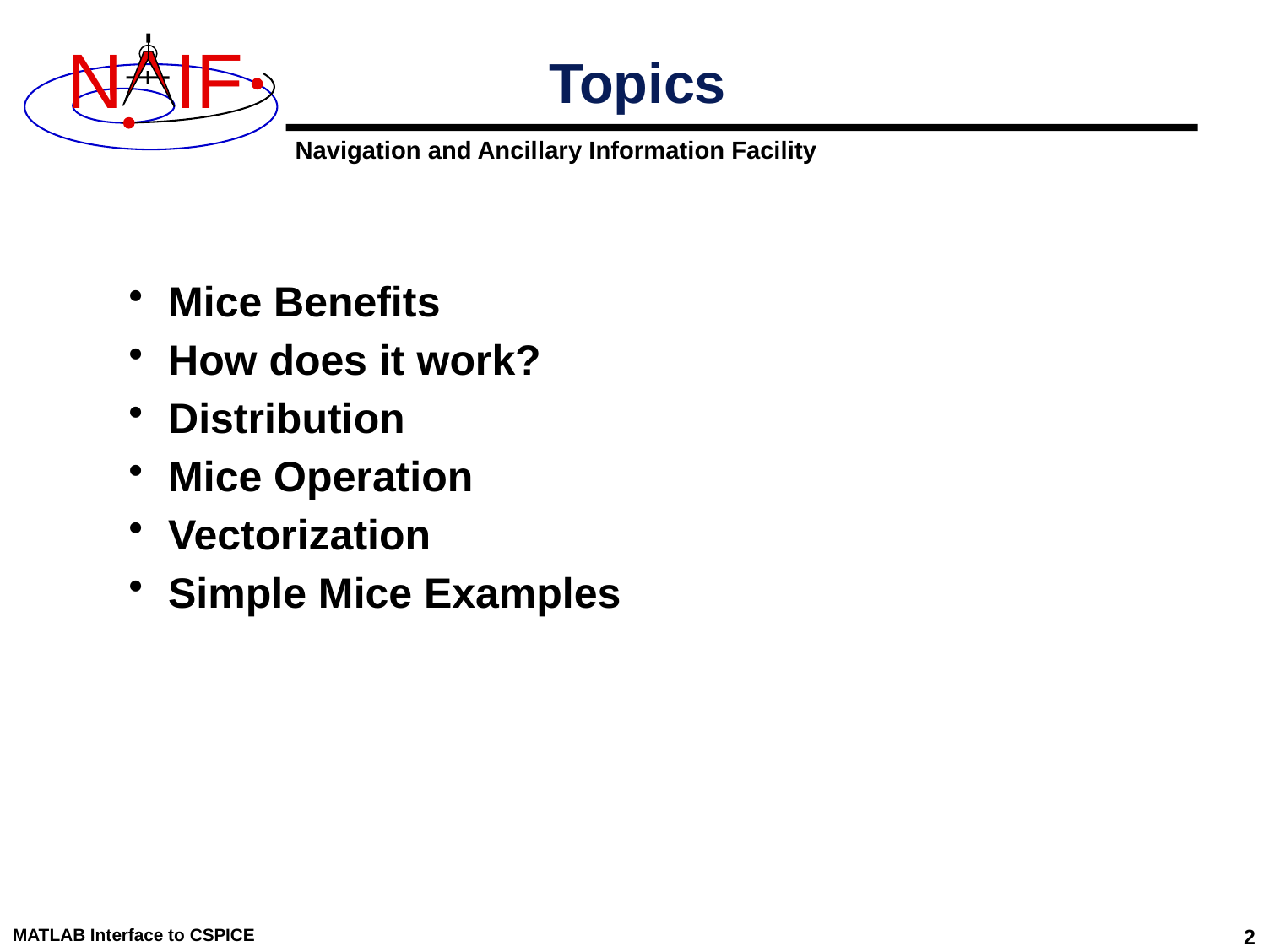

# Topics
Mice Benefits
How does it work?
Distribution
Mice Operation
Vectorization
Simple Mice Examples
MATLAB Interface to CSPICE
2